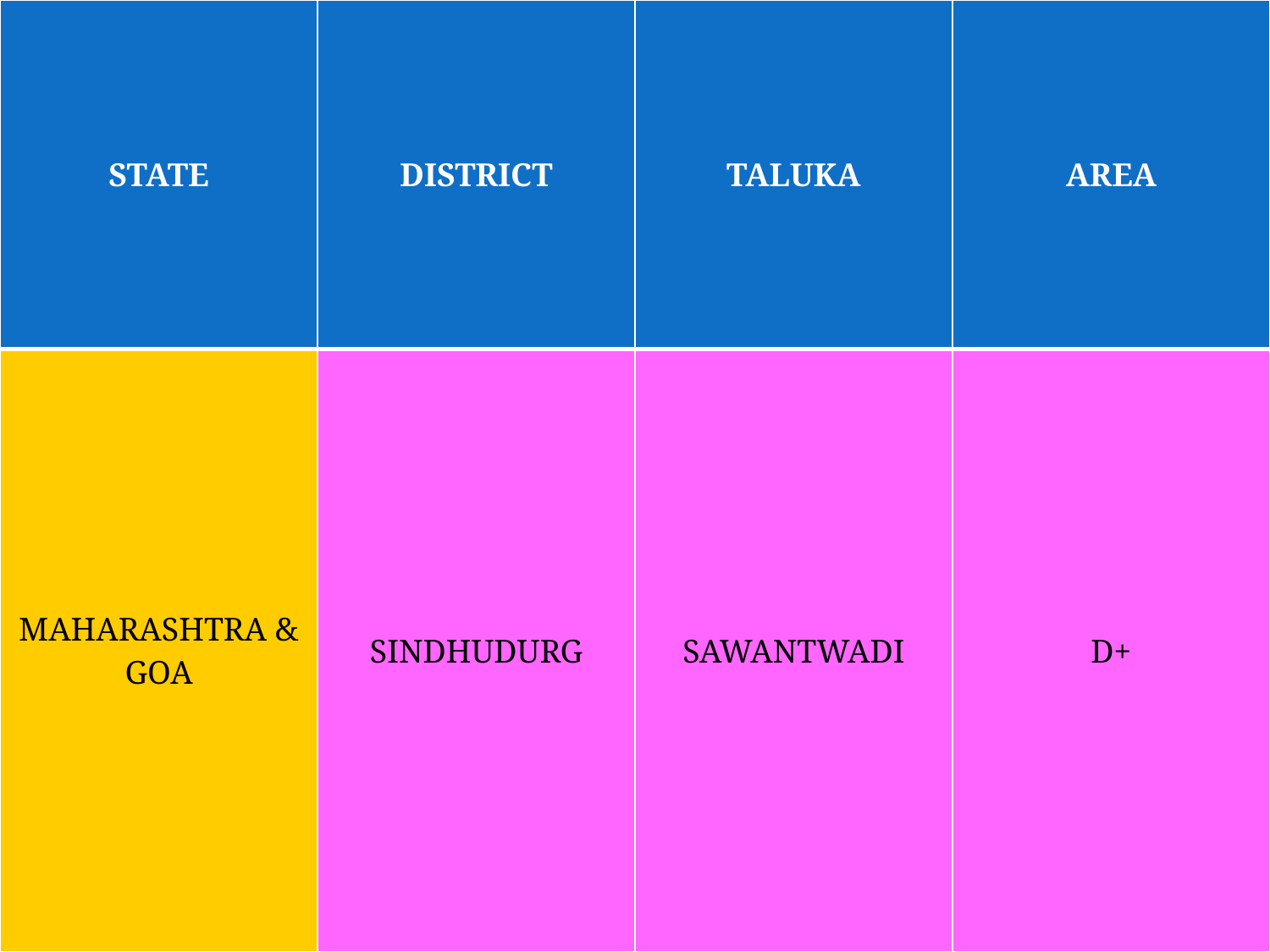

| STATE | DISTRICT | TALUKA | AREA |
| --- | --- | --- | --- |
| MAHARASHTRA & GOA | SINDHUDURG | SAWANTWADI | D+ |